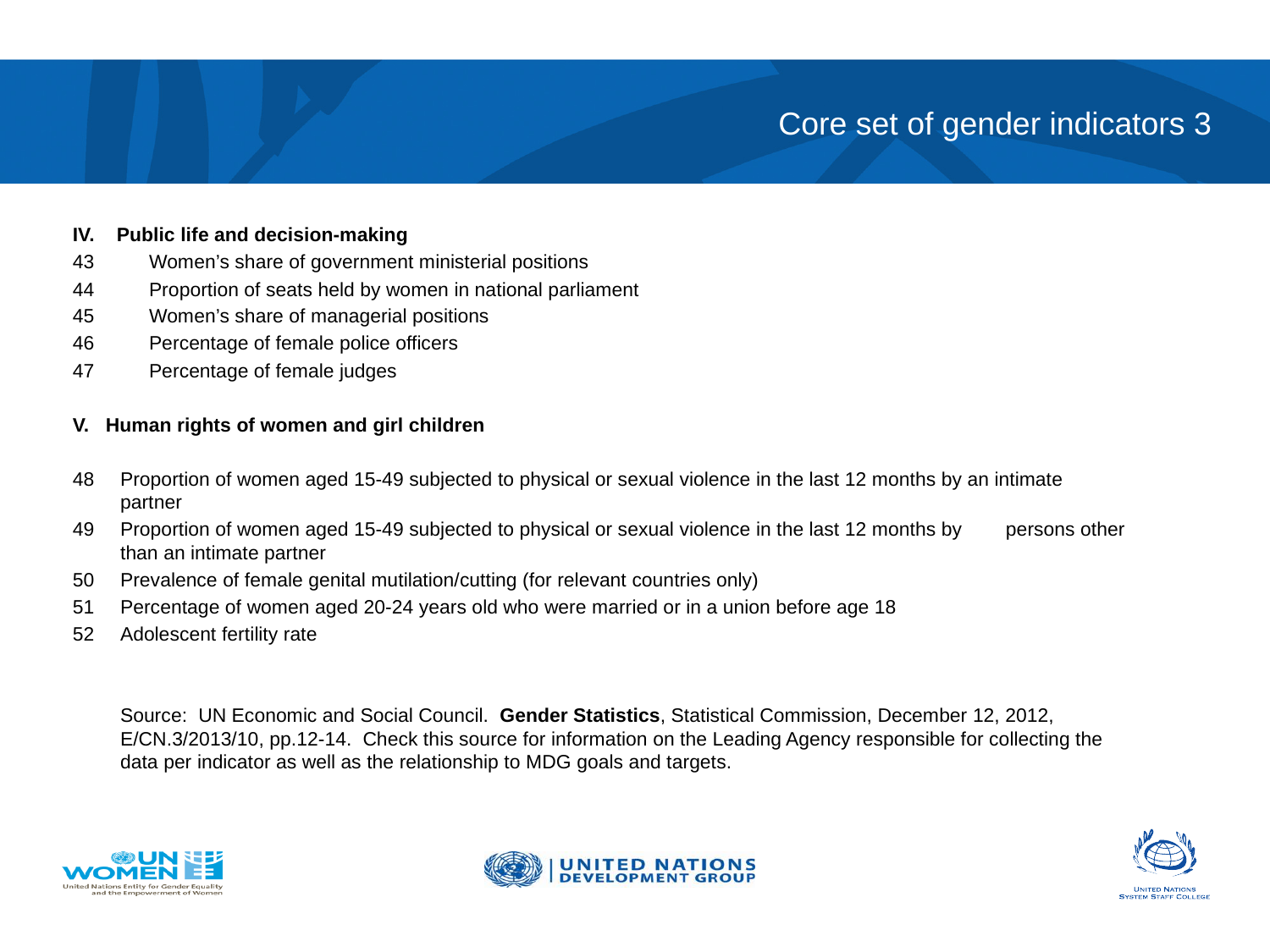

# Core set of gender indicators 3
IV.    Public life and decision-making
43          Women’s share of government ministerial positions
44          Proportion of seats held by women in national parliament
45          Women’s share of managerial positions
46          Percentage of female police officers
47          Percentage of female judges

V.   Human rights of women and girl children

48	Proportion of women aged 15-49 subjected to physical or sexual violence in the last 12 months by an intimate partner
49	Proportion of women aged 15-49 subjected to physical or sexual violence in the last 12 months by        persons other than an intimate partner
Prevalence of female genital mutilation/cutting (for relevant countries only)
Percentage of women aged 20-24 years old who were married or in a union before age 18
Adolescent fertility rate

	Source:  UN Economic and Social Council.  Gender Statistics, Statistical Commission, December 12, 2012, E/CN.3/2013/10, pp.12-14.  Check this source for information on the Leading Agency responsible for collecting the data per indicator as well as the relationship to MDG goals and targets.